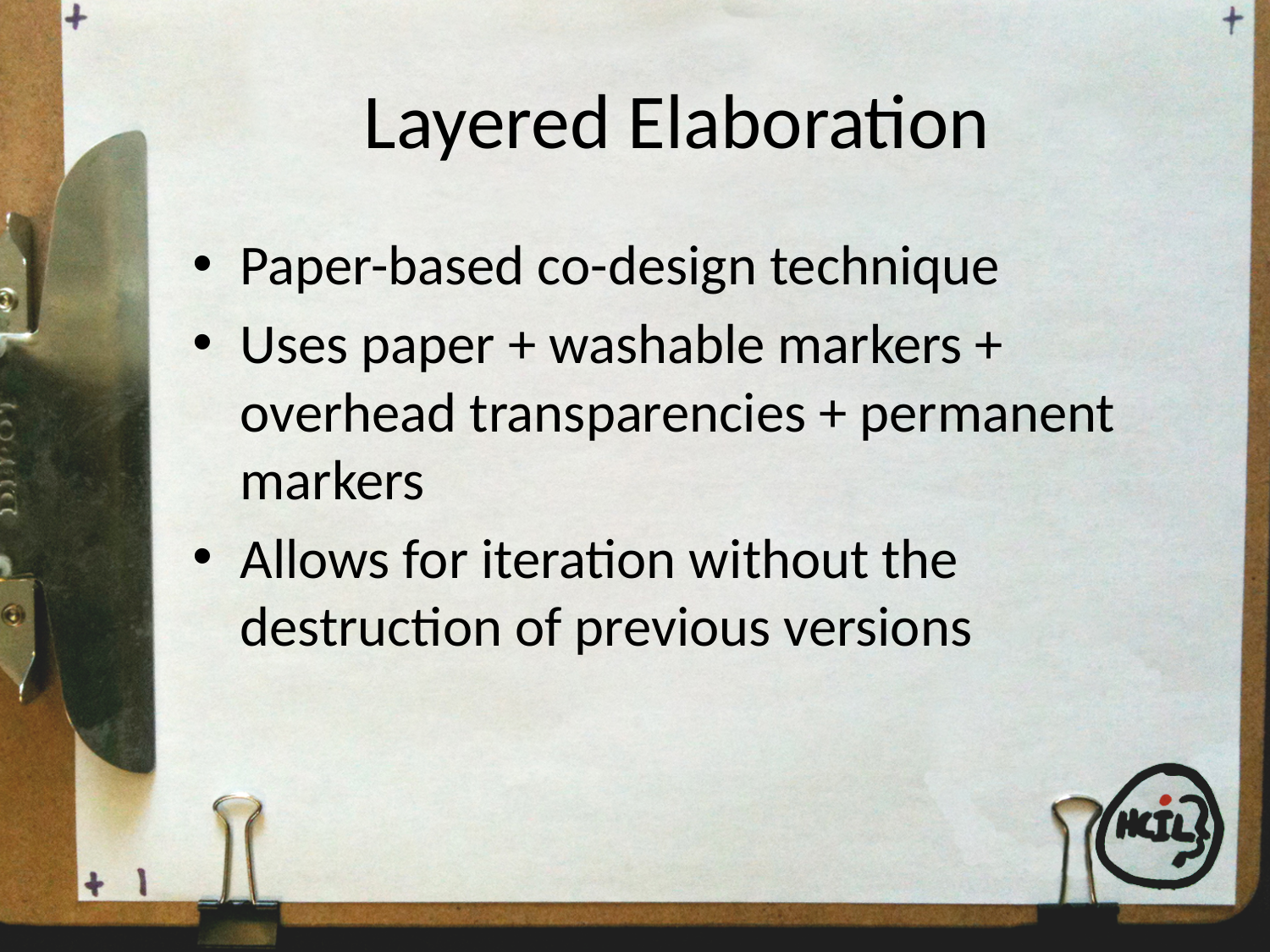

# Layered Elaboration
Paper-based co-design technique
Uses paper + washable markers + overhead transparencies + permanent markers
Allows for iteration without the destruction of previous versions